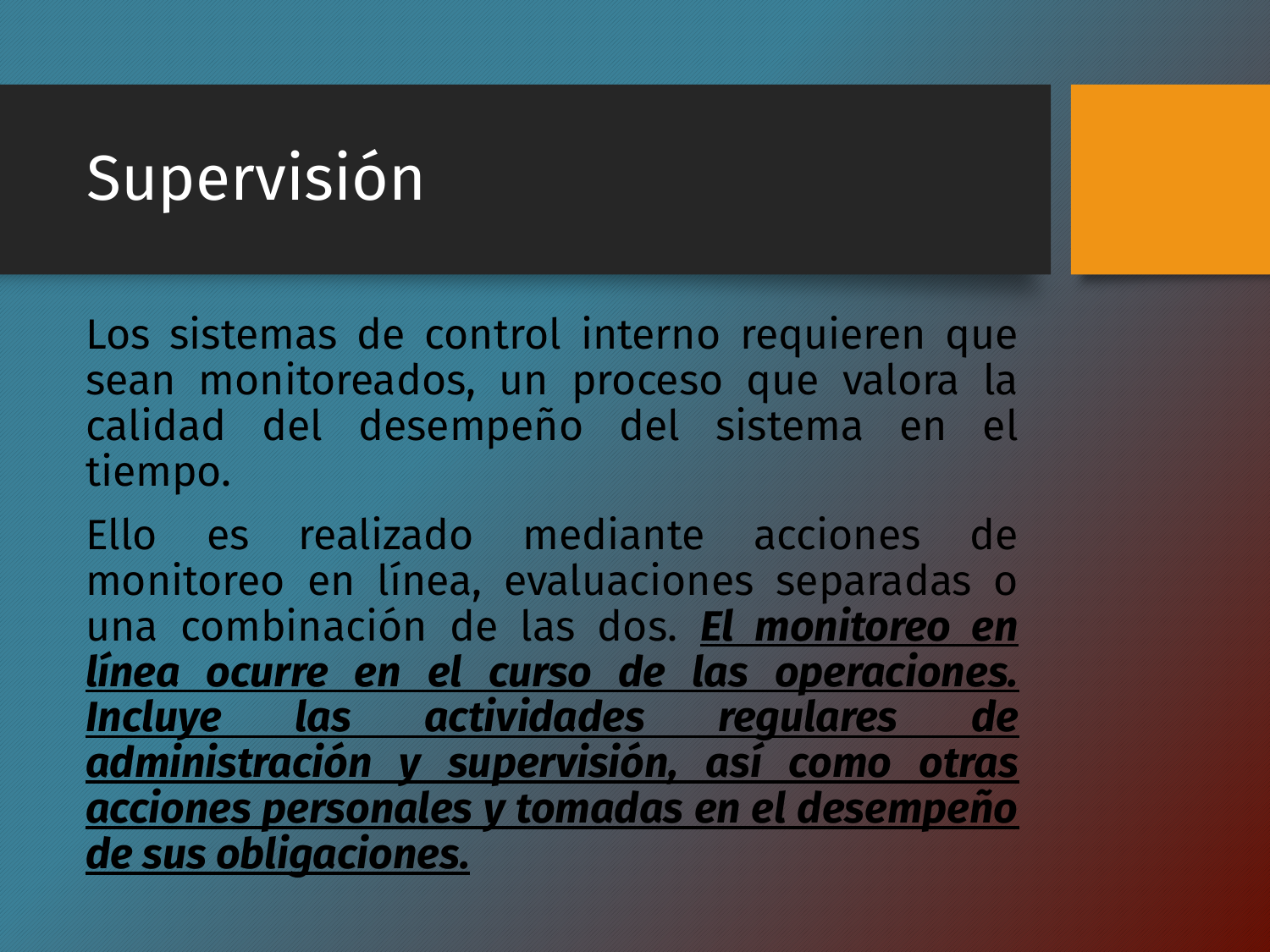

# Supervisión
Los sistemas de control interno requieren que sean monitoreados, un proceso que valora la calidad del desempeño del sistema en el tiempo.
Ello es realizado mediante acciones de monitoreo en línea, evaluaciones separadas o una combinación de las dos. El monitoreo en línea ocurre en el curso de las operaciones. Incluye las actividades regulares de administración y supervisión, así como otras acciones personales y tomadas en el desempeño de sus obligaciones.